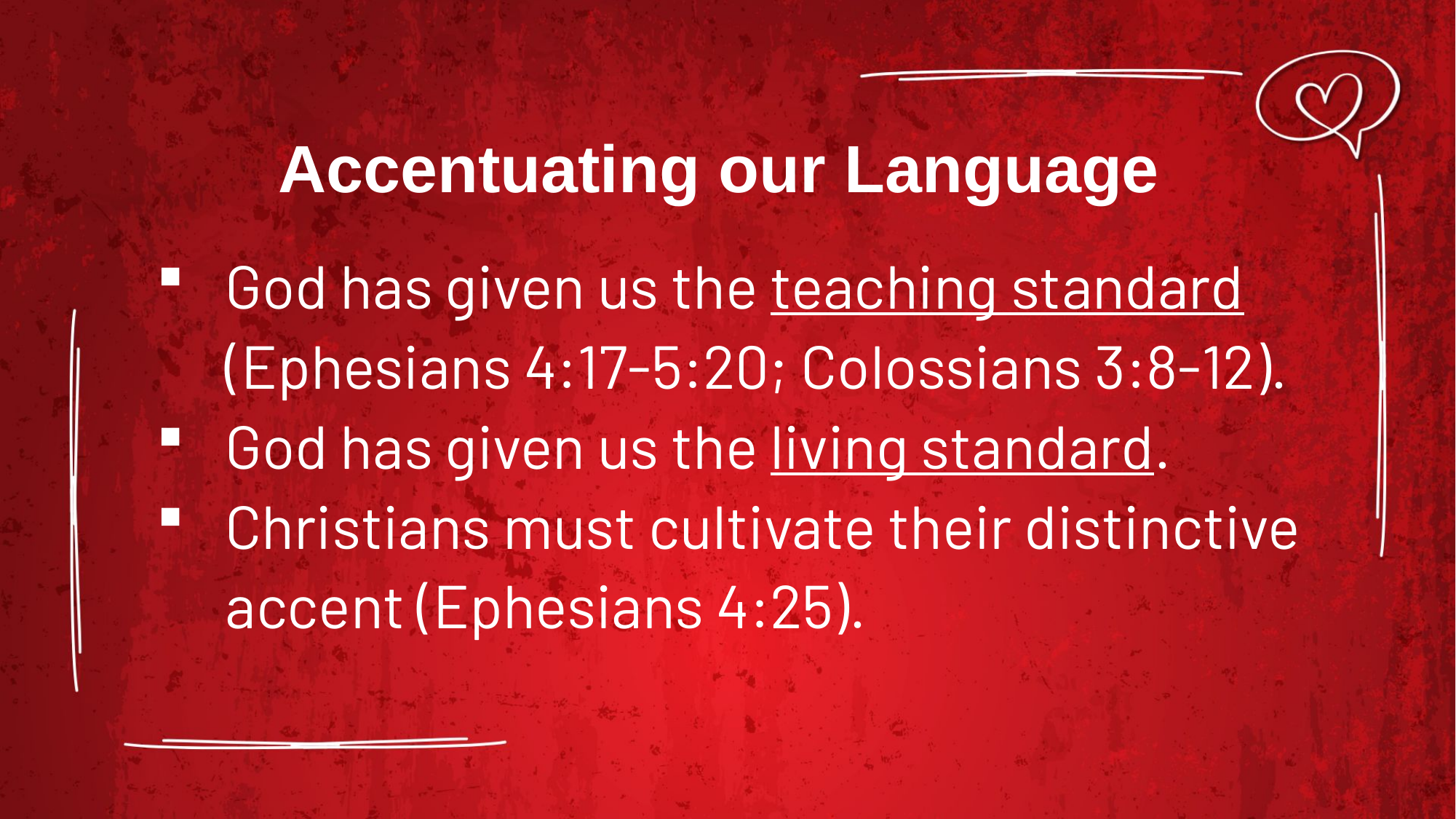

# Accentuating our Language
God has given us the teaching standard  (Ephesians 4:17-5:20; Colossians 3:8-12).
God has given us the living standard.
Christians must cultivate their distinctive accent (Ephesians 4:25).